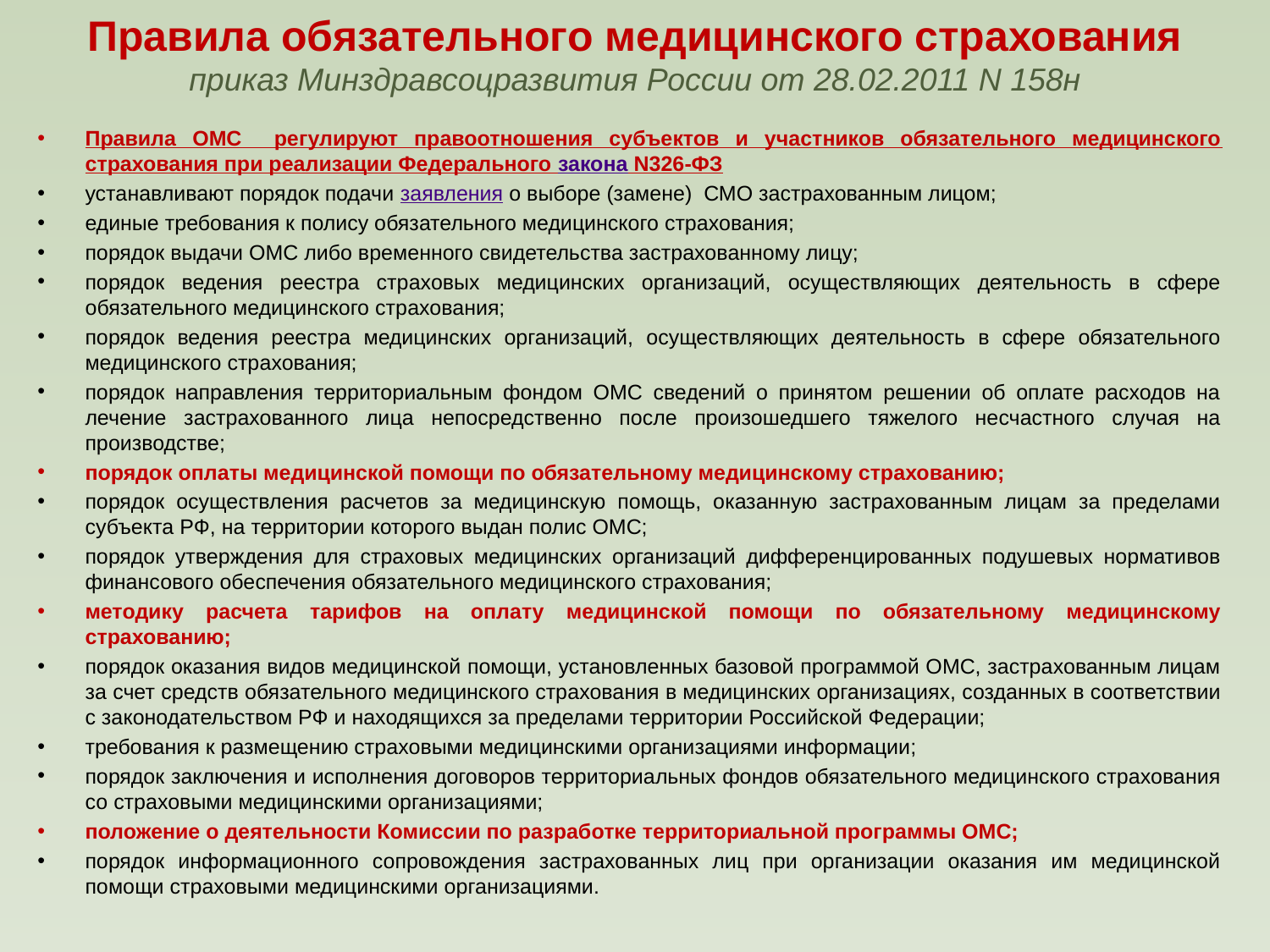

# Правила обязательного медицинского страхования приказ Минздравсоцразвития России от 28.02.2011 N 158н
Правила ОМС  регулируют правоотношения субъектов и участников обязательного медицинского страхования при реализации Федерального закона N326-ФЗ
устанавливают порядок подачи заявления о выборе (замене)  СМО застрахованным лицом;
единые требования к полису обязательного медицинского страхования;
порядок выдачи ОМС либо временного свидетельства застрахованному лицу;
порядок ведения реестра страховых медицинских организаций, осуществляющих деятельность в сфере обязательного медицинского страхования;
порядок ведения реестра медицинских организаций, осуществляющих деятельность в сфере обязательного медицинского страхования;
порядок направления территориальным фондом ОМС сведений о принятом решении об оплате расходов на лечение застрахованного лица непосредственно после произошедшего тяжелого несчастного случая на производстве;
порядок оплаты медицинской помощи по обязательному медицинскому страхованию;
порядок осуществления расчетов за медицинскую помощь, оказанную застрахованным лицам за пределами субъекта РФ, на территории которого выдан полис ОМС;
порядок утверждения для страховых медицинских организаций дифференцированных подушевых нормативов финансового обеспечения обязательного медицинского страхования;
методику расчета тарифов на оплату медицинской помощи по обязательному медицинскому страхованию;
порядок оказания видов медицинской помощи, установленных базовой программой ОМС, застрахованным лицам за счет средств обязательного медицинского страхования в медицинских организациях, созданных в соответствии с законодательством РФ и находящихся за пределами территории Российской Федерации;
требования к размещению страховыми медицинскими организациями информации;
порядок заключения и исполнения договоров территориальных фондов обязательного медицинского страхования со страховыми медицинскими организациями;
положение о деятельности Комиссии по разработке территориальной программы ОМС;
порядок информационного сопровождения застрахованных лиц при организации оказания им медицинской помощи страховыми медицинскими организациями.